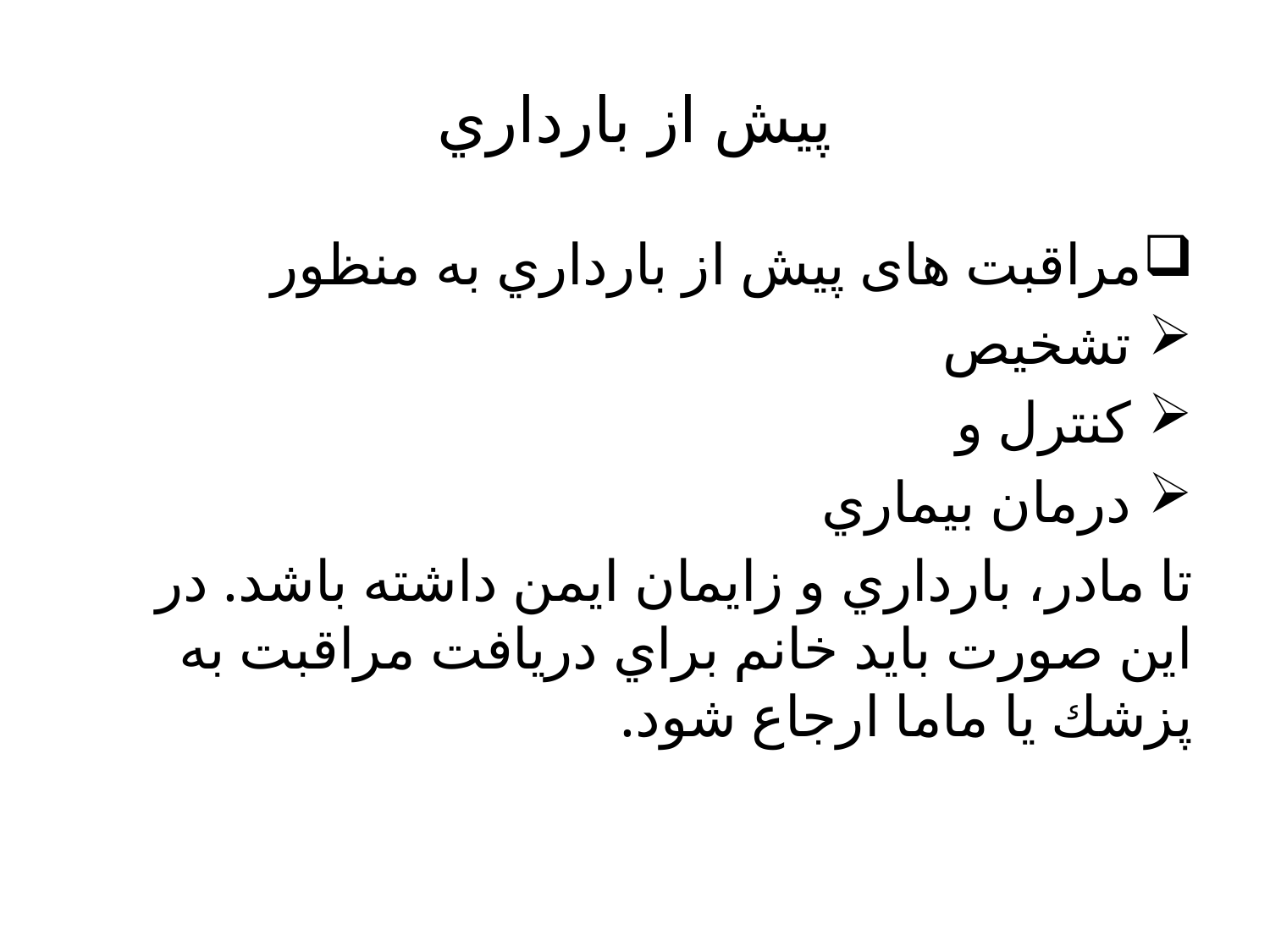

# پیش از بارداري
مراقبت های پیش از بارداري به منظور
 تشخیص
 کنترل و
 درمان بیماري
تا مادر، بارداري و زايمان ايمن داشته باشد. در اين صورت بايد خانم براي دريافت مراقبت به پزشك يا ماما ارجاع شود.